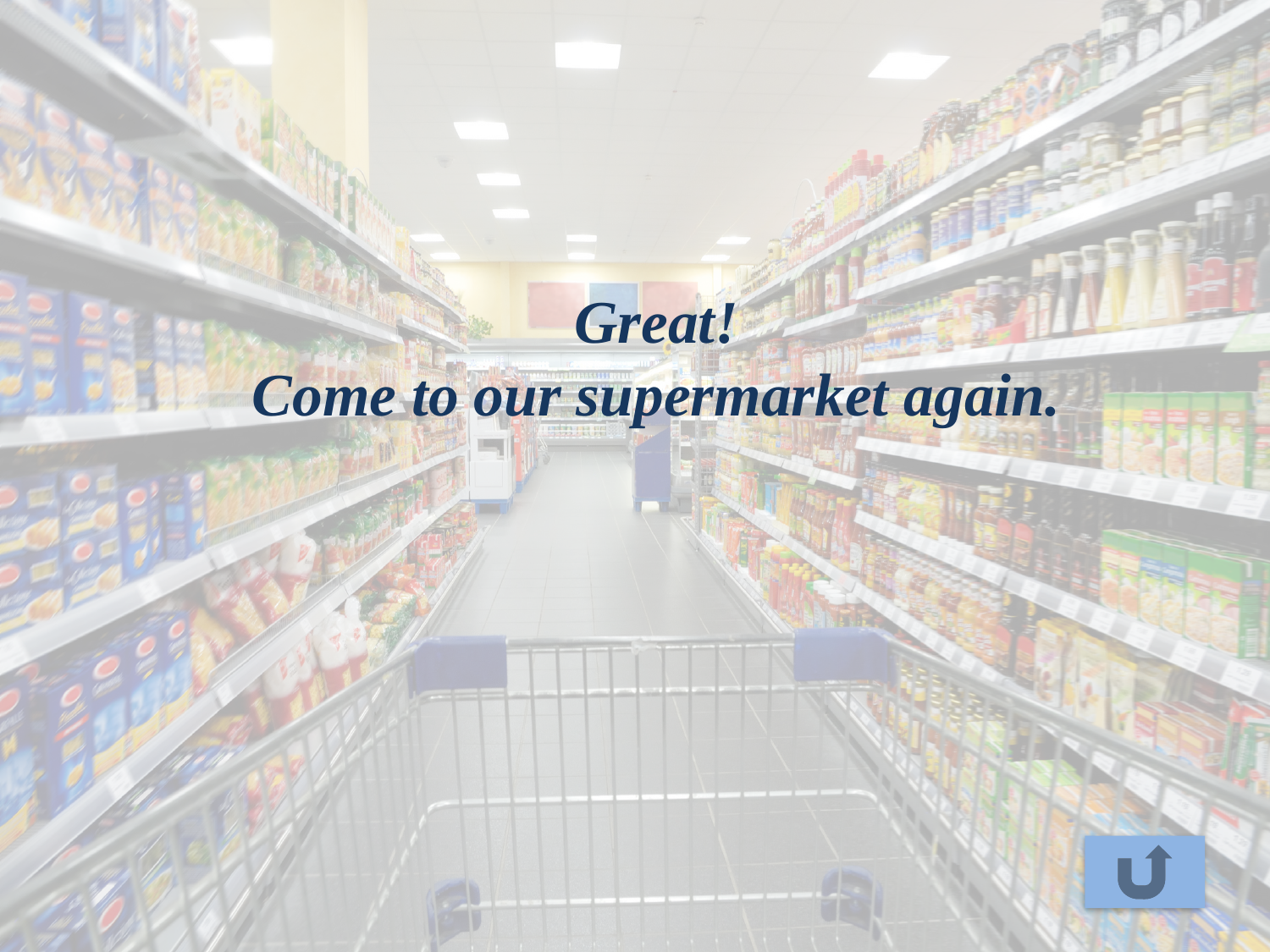

# Great! Come to our supermarket again.